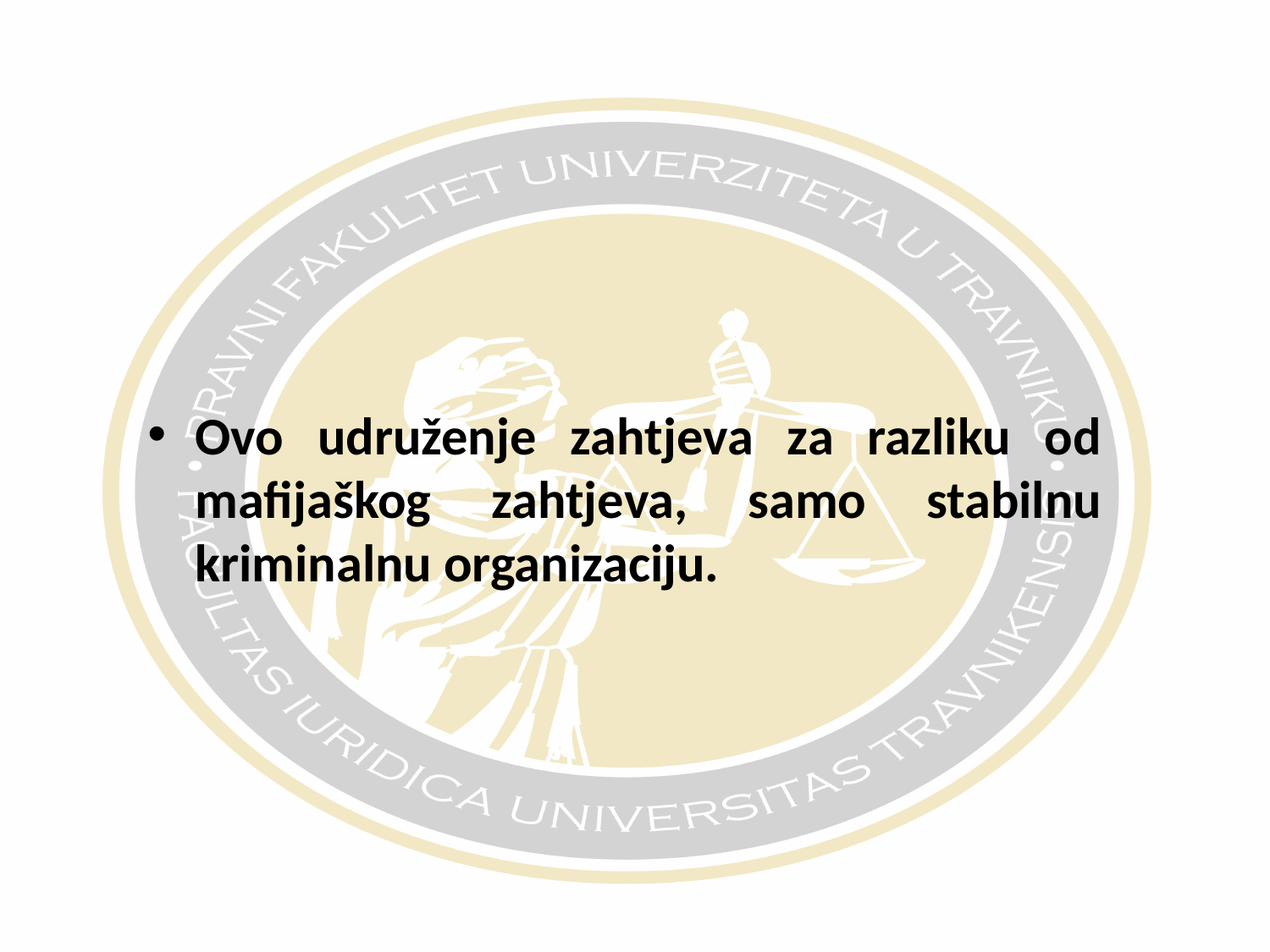

#
Ovo udruženje zahtjeva za razliku od mafijaškog zahtjeva, samo stabilnu kriminalnu organizaciju.